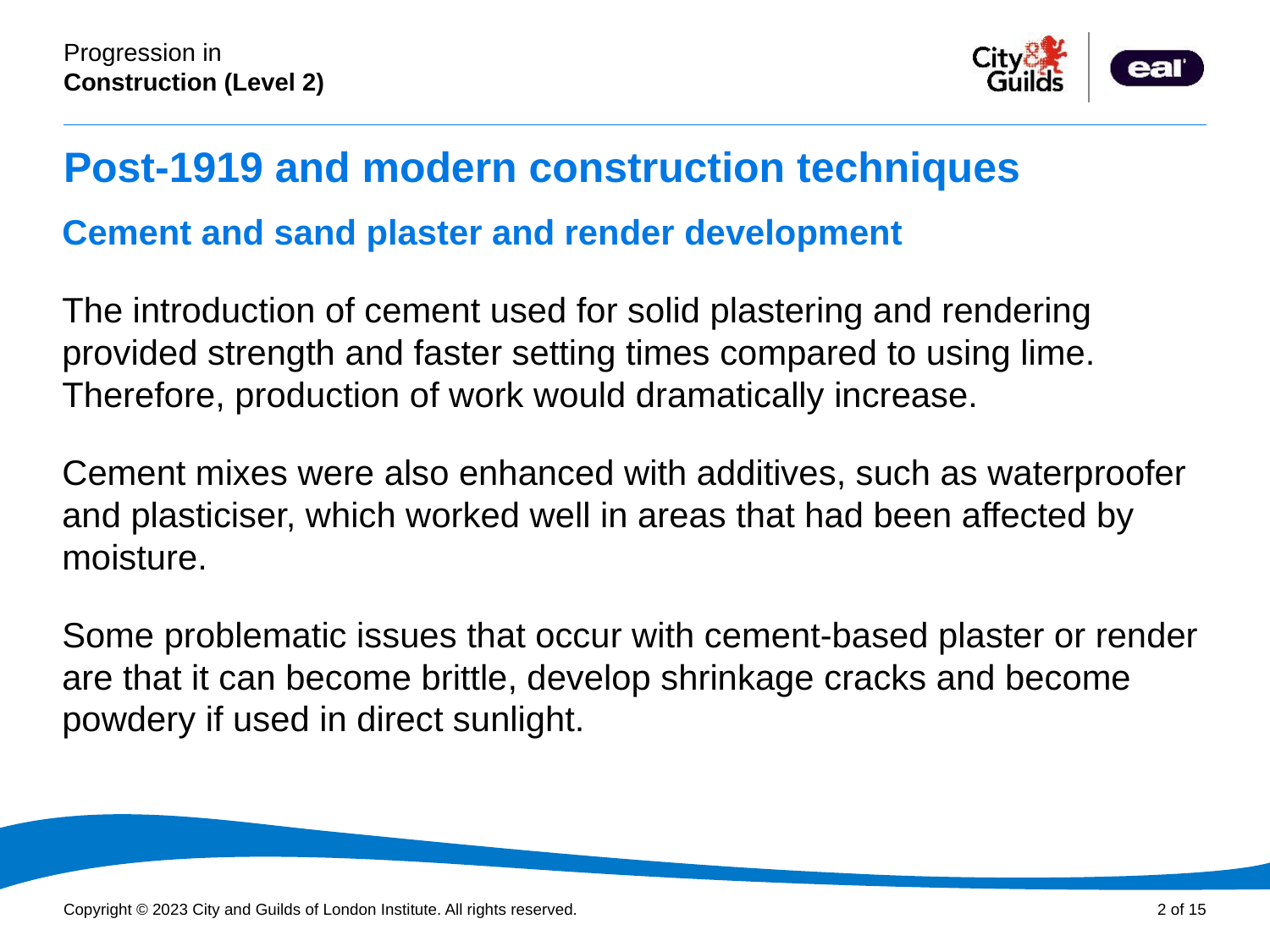

# Post-1919 and modern construction techniques
Cement and sand plaster and render development
The introduction of cement used for solid plastering and rendering provided strength and faster setting times compared to using lime. Therefore, production of work would dramatically increase.
Cement mixes were also enhanced with additives, such as waterproofer and plasticiser, which worked well in areas that had been affected by moisture.
Some problematic issues that occur with cement-based plaster or render are that it can become brittle, develop shrinkage cracks and become powdery if used in direct sunlight.